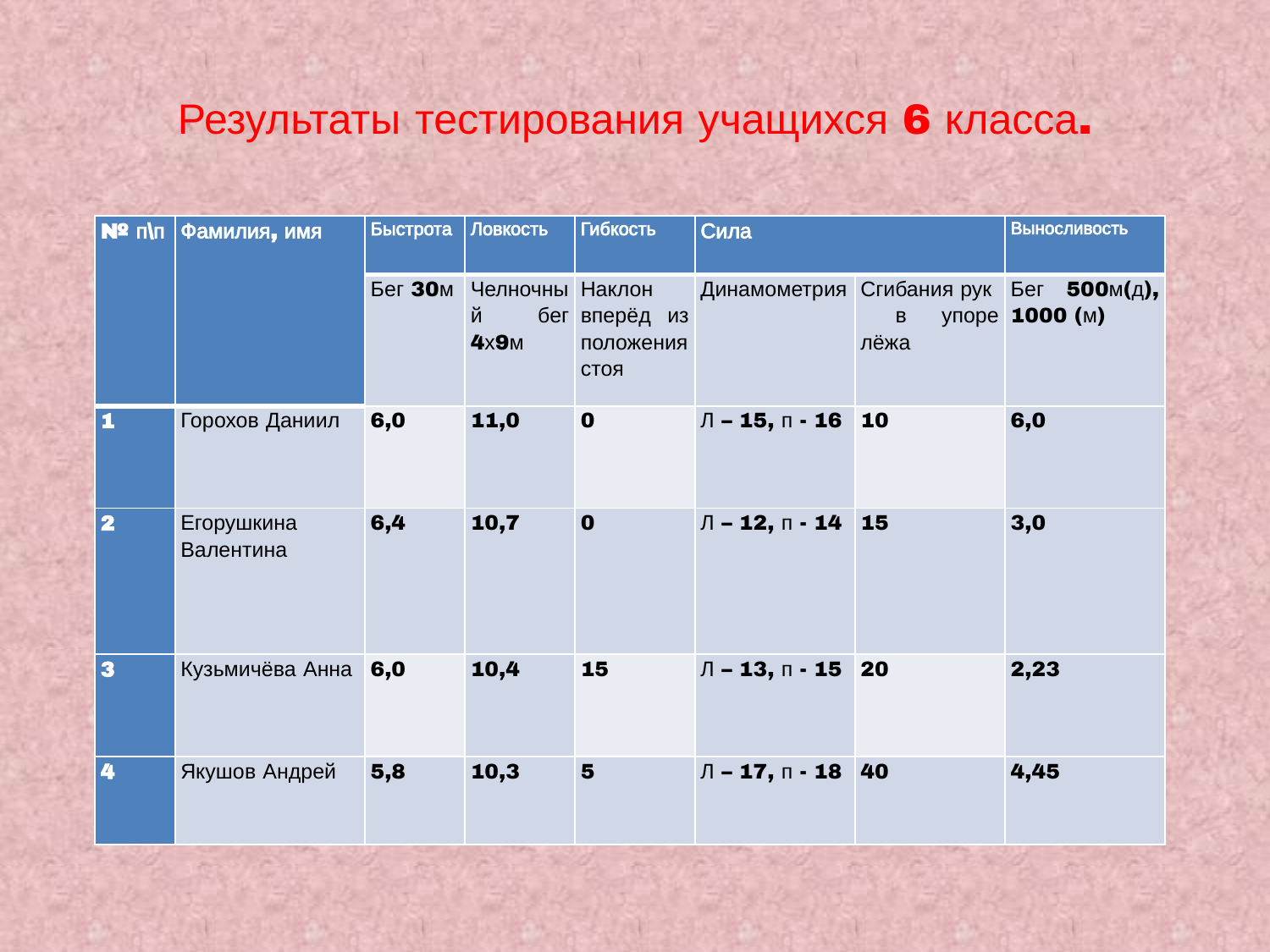

# Результаты тестирования учащихся 6 класса.
| № п\п | Фамилия, имя | Быстрота | Ловкость | Гибкость | Сила |  | Выносливость |
| --- | --- | --- | --- | --- | --- | --- | --- |
|  |  | Бег 30м | Челночный бег 4х9м | Наклон вперёд из положения стоя | Динамометрия | Сгибания рук в упоре лёжа | Бег 500м(д), 1000 (м) |
| 1 | Горохов Даниил | 6,0 | 11,0 | 0 | Л – 15, п - 16 | 10 | 6,0 |
| 2 | Егорушкина Валентина | 6,4 | 10,7 | 0 | Л – 12, п - 14 | 15 | 3,0 |
| 3 | Кузьмичёва Анна | 6,0 | 10,4 | 15 | Л – 13, п - 15 | 20 | 2,23 |
| 4 | Якушов Андрей | 5,8 | 10,3 | 5 | Л – 17, п - 18 | 40 | 4,45 |